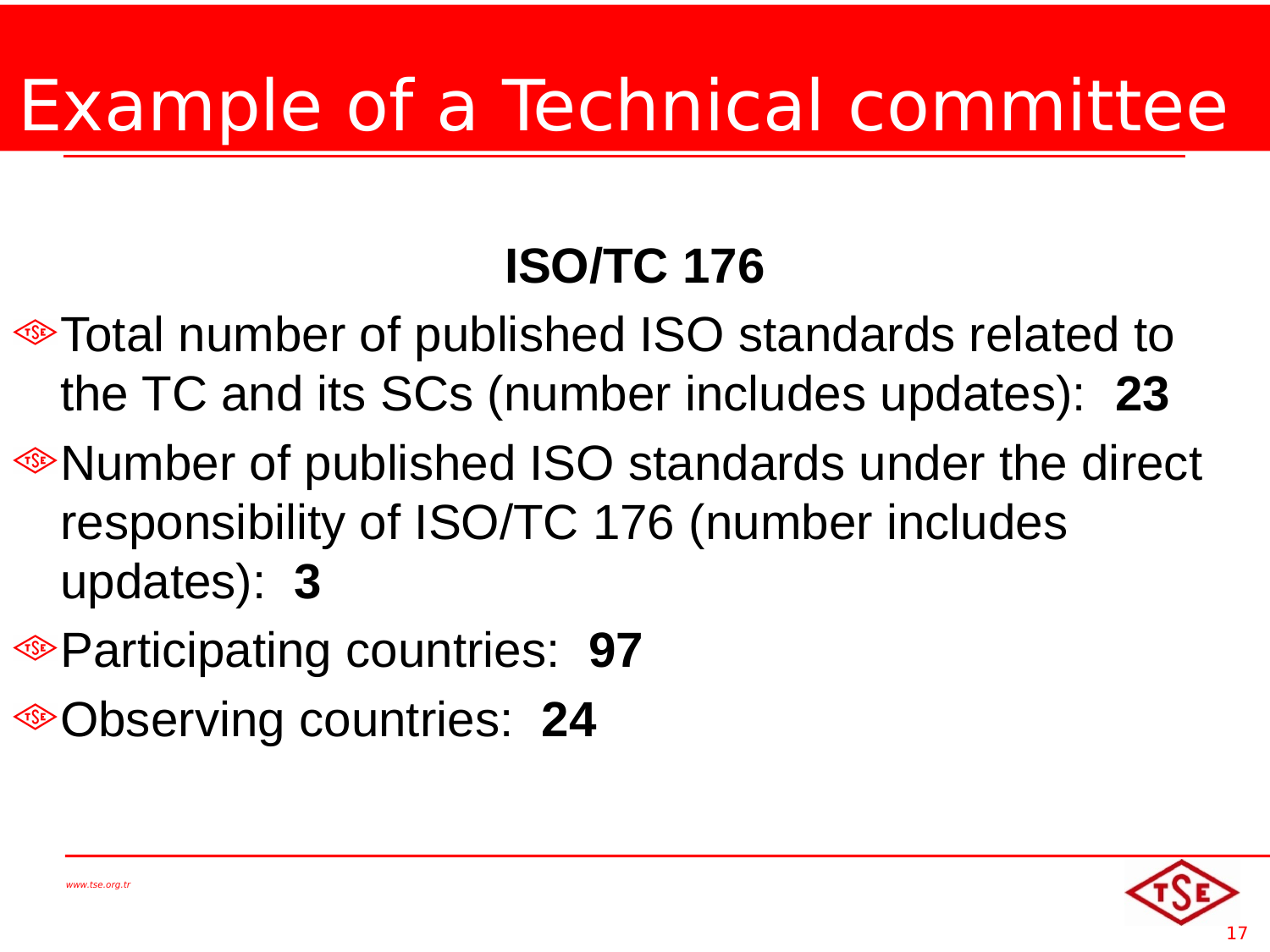

# Example of a Technical committee
ISO/TC 176
Total number of published ISO standards related to the TC and its SCs (number includes updates):  23
Number of published ISO standards under the direct responsibility of ISO/TC 176 (number includes updates):  3
Participating countries:  97
Observing countries:  24

www.tse.org.tr
17